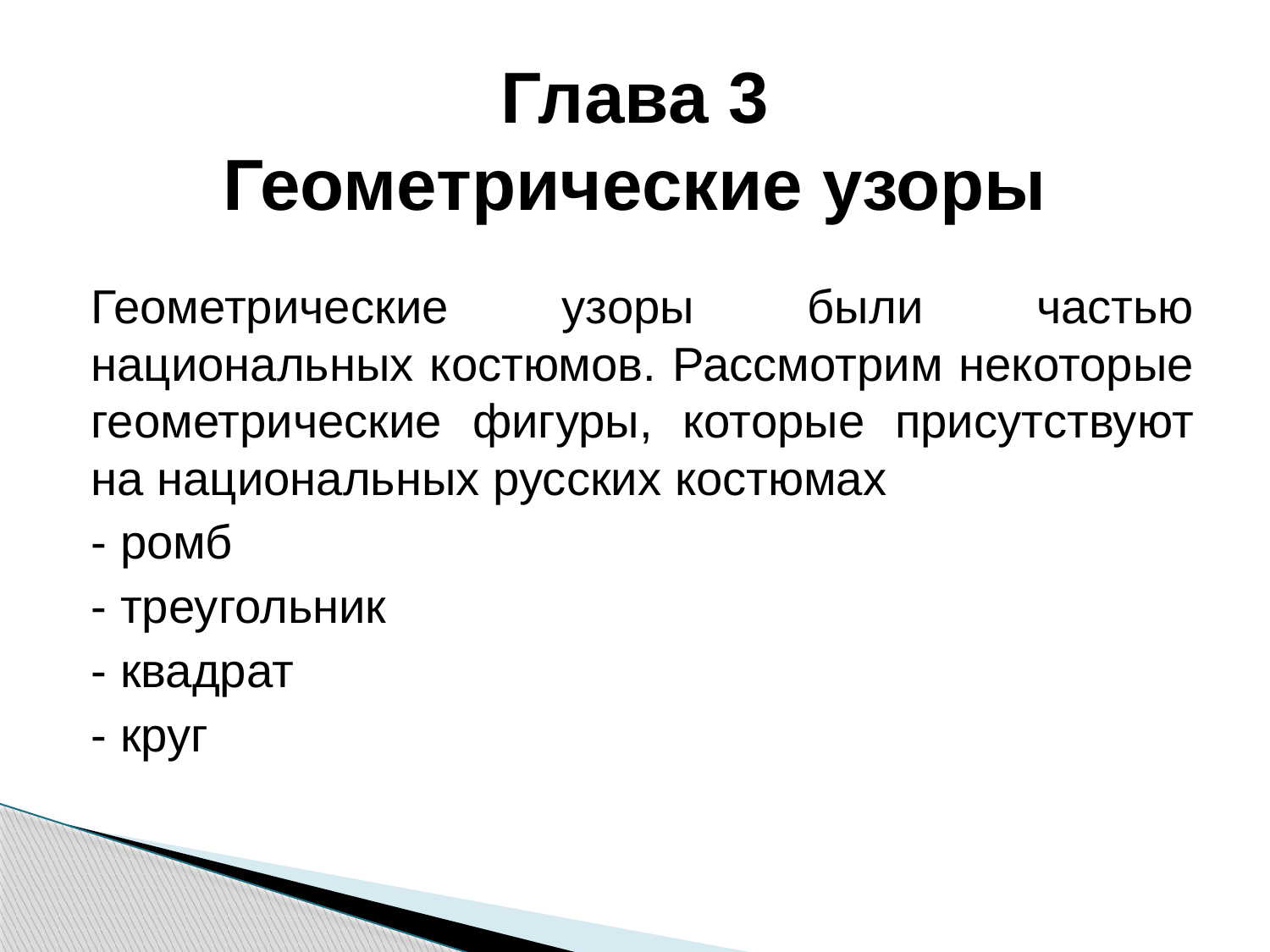

# Глава 3 Геометрические узоры

Геометрические узоры были частью национальных костюмов. Рассмотрим некоторые геометрические фигуры, которые присутствуют на национальных русских костюмах
- ромб
- треугольник
- квадрат
- круг